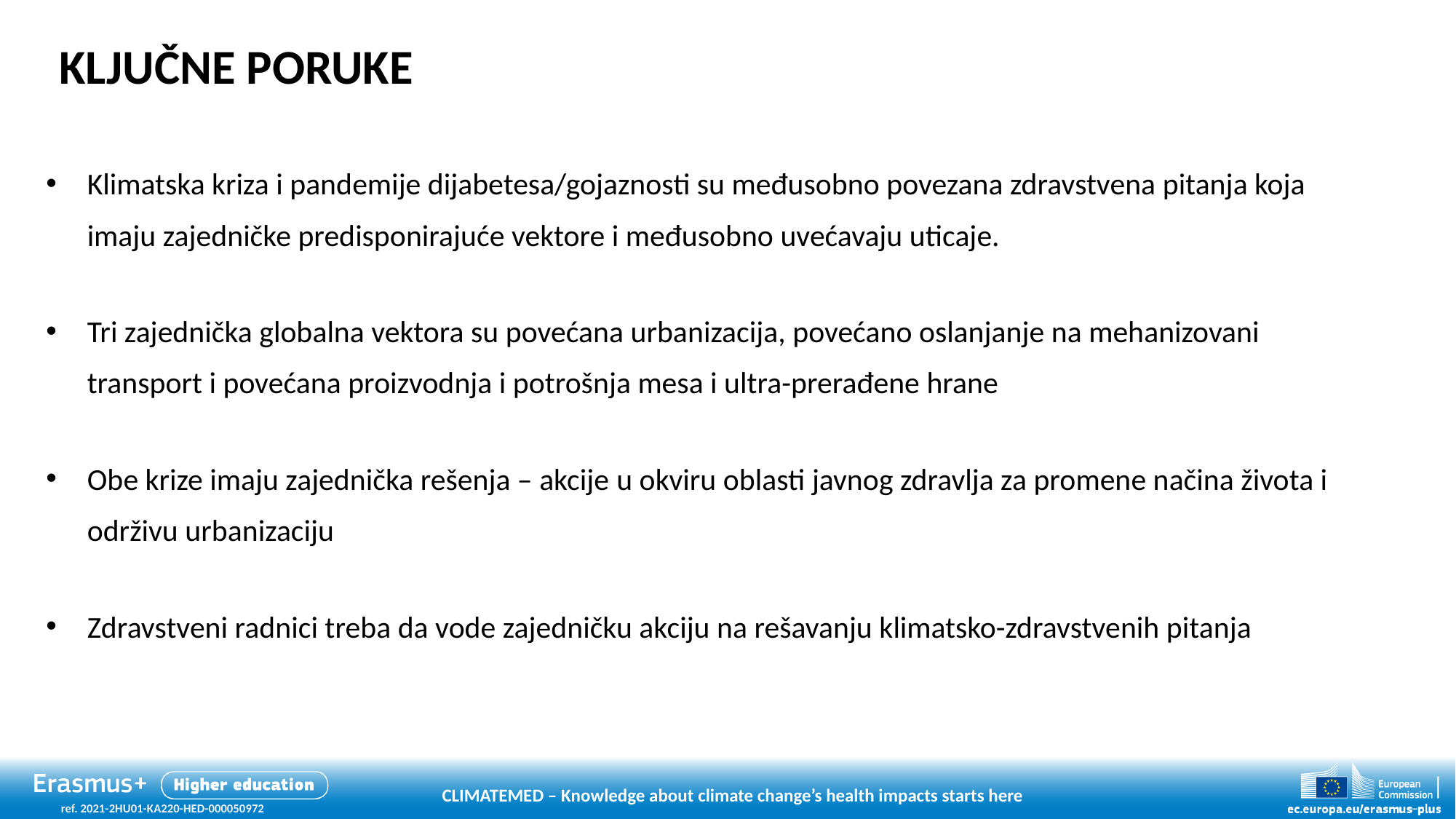

# KLJUČNE PORUKE
Klimatska kriza i pandemije dijabetesa/gojaznosti su međusobno povezana zdravstvena pitanja koja imaju zajedničke predisponirajuće vektore i međusobno uvećavaju uticaje.
Tri zajednička globalna vektora su povećana urbanizacija, povećano oslanjanje na mehanizovani transport i povećana proizvodnja i potrošnja mesa i ultra-prerađene hrane
Obe krize imaju zajednička rešenja – akcije u okviru oblasti javnog zdravlja za promene načina života i održivu urbanizaciju
Zdravstveni radnici treba da vode zajedničku akciju na rešavanju klimatsko-zdravstvenih pitanja